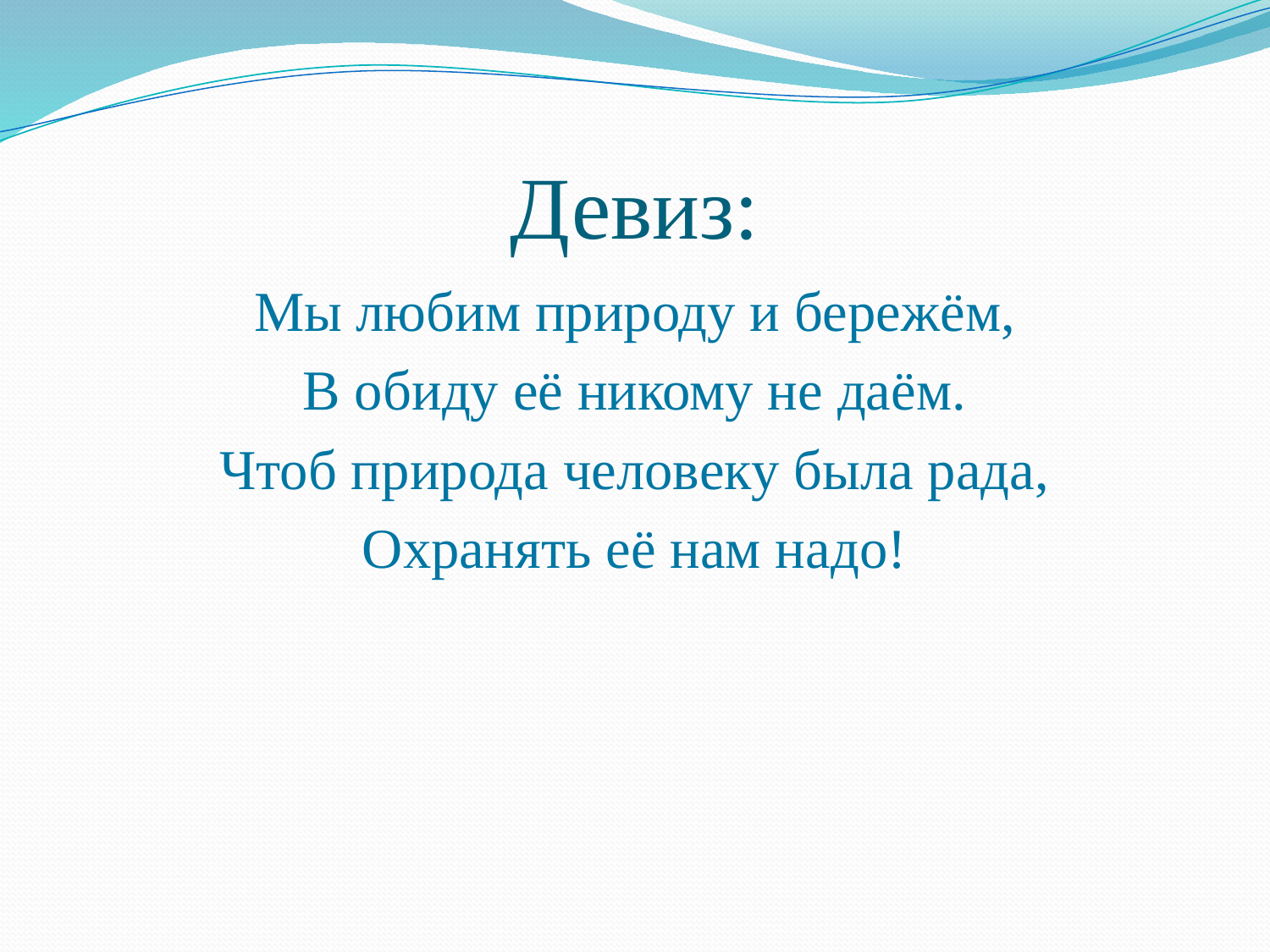

# Девиз:
Мы любим природу и бережём,
В обиду её никому не даём.
Чтоб природа человеку была рада,
Охранять её нам надо!